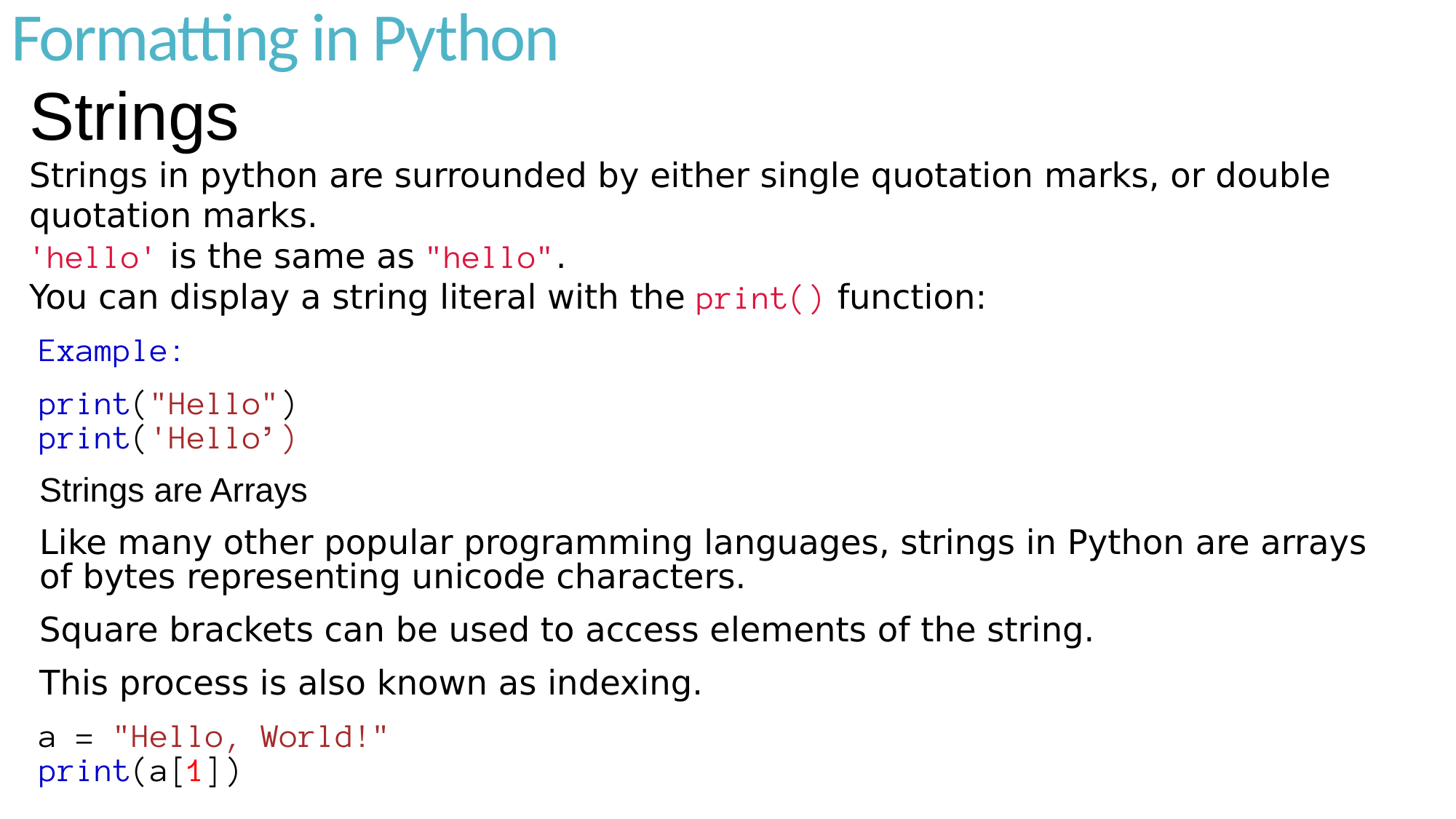

# Formatting in Python
Strings
Strings in python are surrounded by either single quotation marks, or double quotation marks.
'hello' is the same as "hello".
You can display a string literal with the print() function:
Example:
print("Hello")
print('Hello’)
Strings are Arrays
Like many other popular programming languages, strings in Python are arrays of bytes representing unicode characters.
Square brackets can be used to access elements of the string.
This process is also known as indexing.
a = "Hello, World!"
print(a[1])